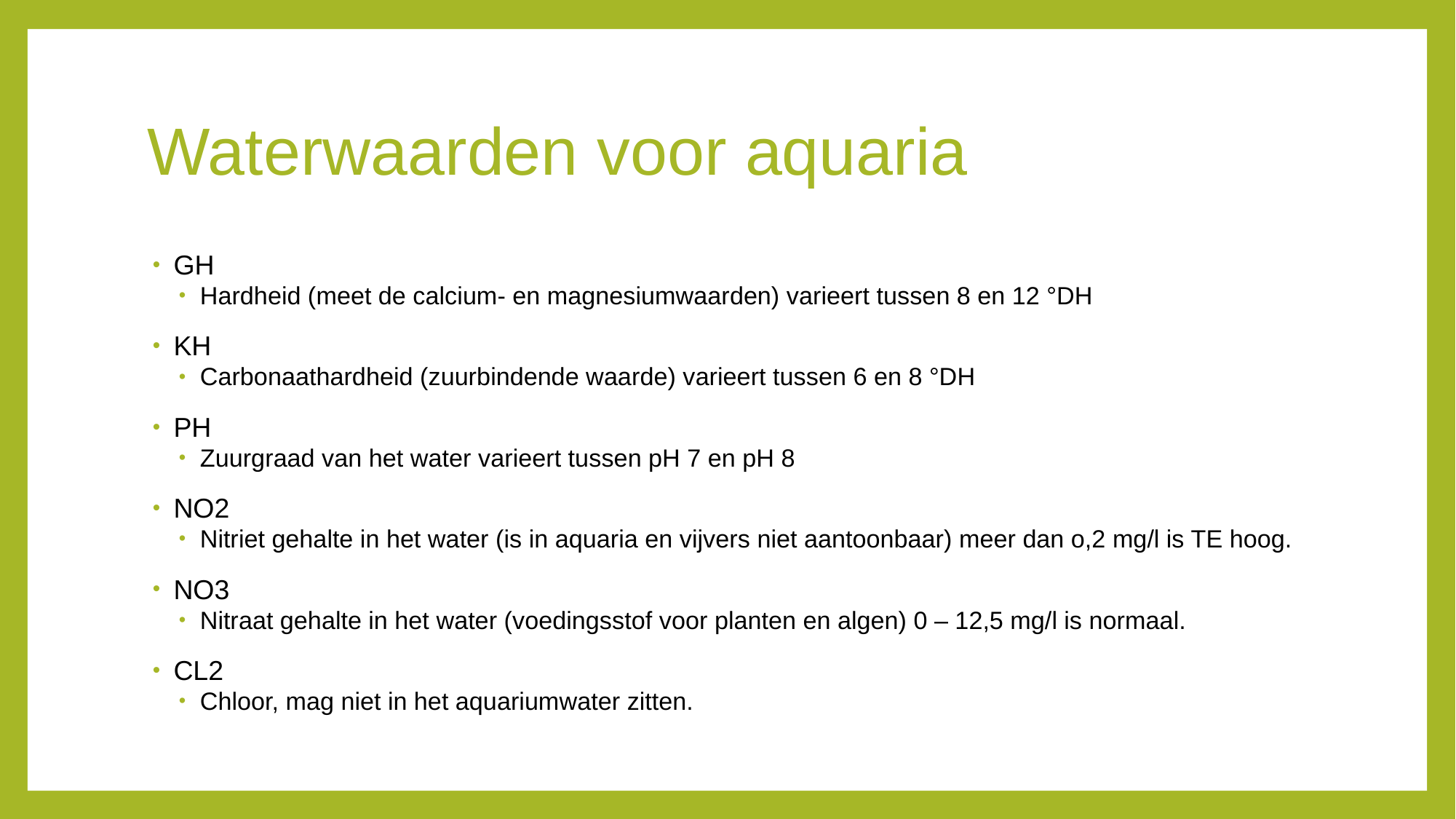

# Waterwaarden voor aquaria
GH
Hardheid (meet de calcium- en magnesiumwaarden) varieert tussen 8 en 12 °DH
KH
Carbonaathardheid (zuurbindende waarde) varieert tussen 6 en 8 °DH
PH
Zuurgraad van het water varieert tussen pH 7 en pH 8
NO2
Nitriet gehalte in het water (is in aquaria en vijvers niet aantoonbaar) meer dan o,2 mg/l is TE hoog.
NO3
Nitraat gehalte in het water (voedingsstof voor planten en algen) 0 – 12,5 mg/l is normaal.
CL2
Chloor, mag niet in het aquariumwater zitten.